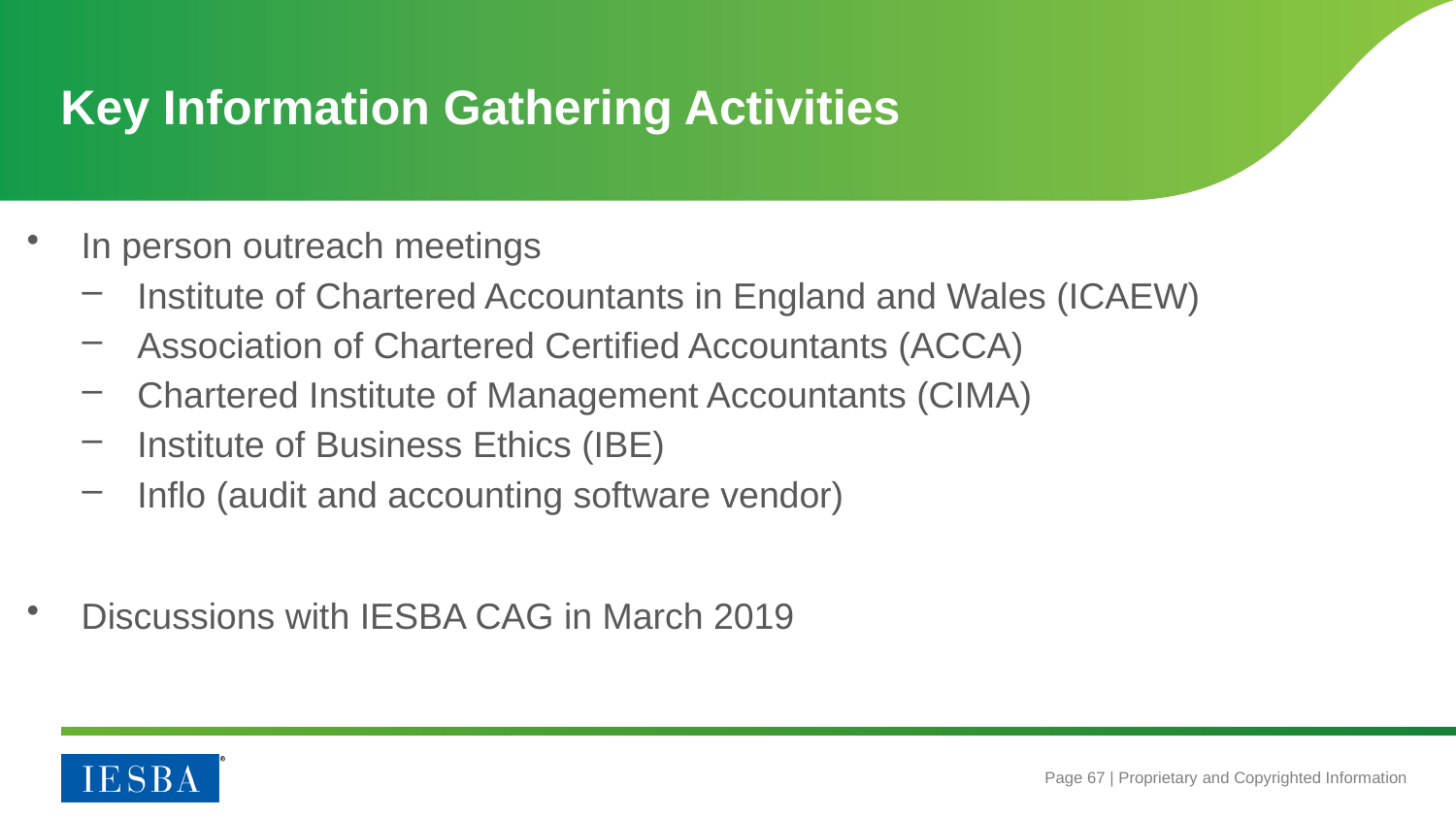

# Key Information Gathering Activities
In person outreach meetings
Institute of Chartered Accountants in England and Wales (ICAEW)
Association of Chartered Certified Accountants (ACCA)
Chartered Institute of Management Accountants (CIMA)
Institute of Business Ethics (IBE)
Inflo (audit and accounting software vendor)

Discussions with IESBA CAG in March 2019